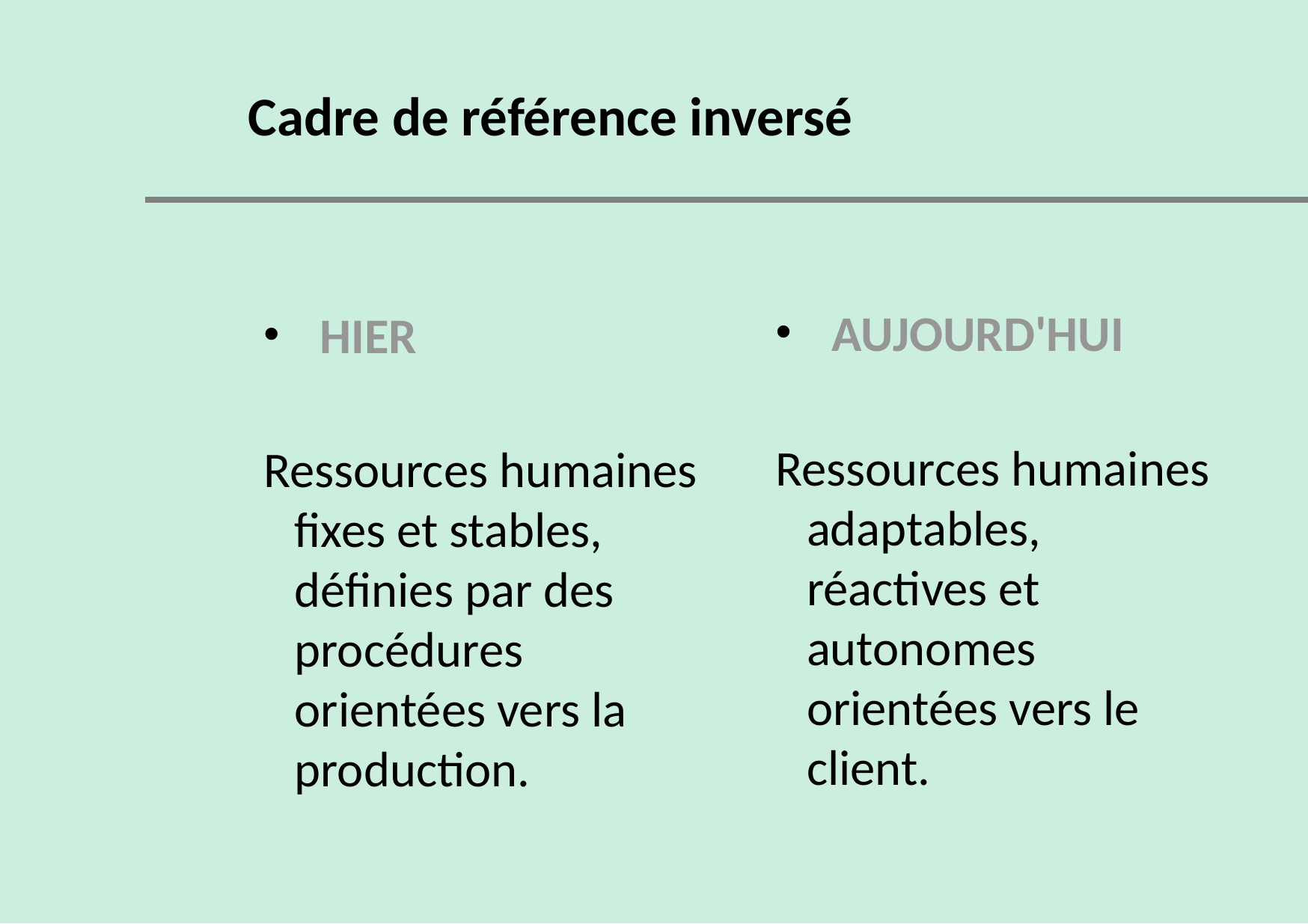

Cadre de référence inversé

AUJOURD'HUI

Ressources humaines adaptables, réactives et autonomes orientées vers le client.
HIER

Ressources humaines fixes et stables, définies par des procédures orientées vers la production.